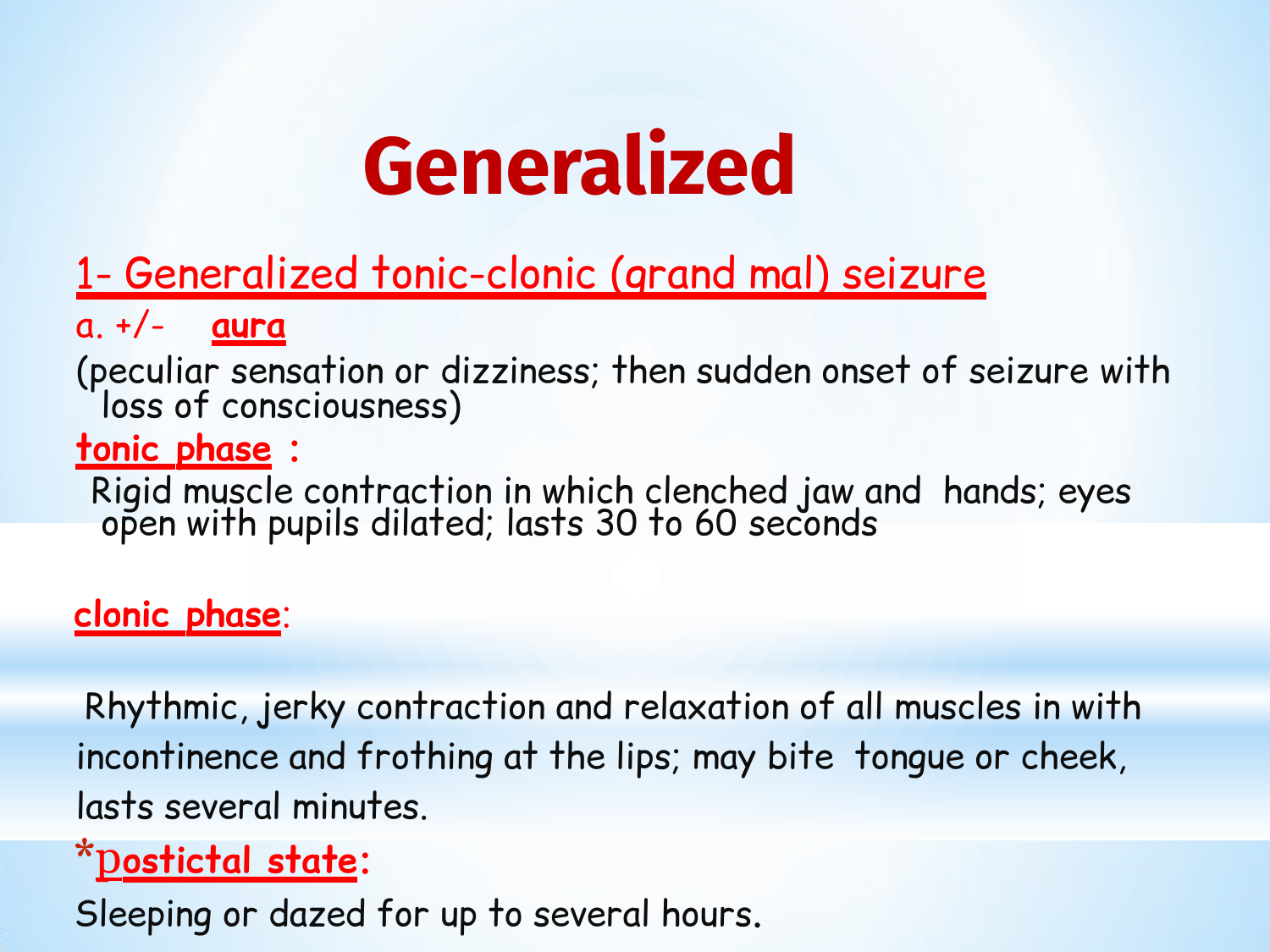

# Generalized

1- Generalized tonic-clonic (grand mal) seizure
a. +/-	aura
(peculiar sensation or dizziness; then sudden onset of seizure with
loss of consciousness)
tonic phase :
 Rigid muscle contraction in which clenched jaw and  hands; eyes open with pupils dilated; lasts 30 to 60 seconds
clonic phase:
 Rhythmic, jerky contraction and relaxation of all muscles in with incontinence and frothing at the lips; may bite  tongue or cheek, lasts several minutes.
*postictal state:
Sleeping or dazed for up to several hours.